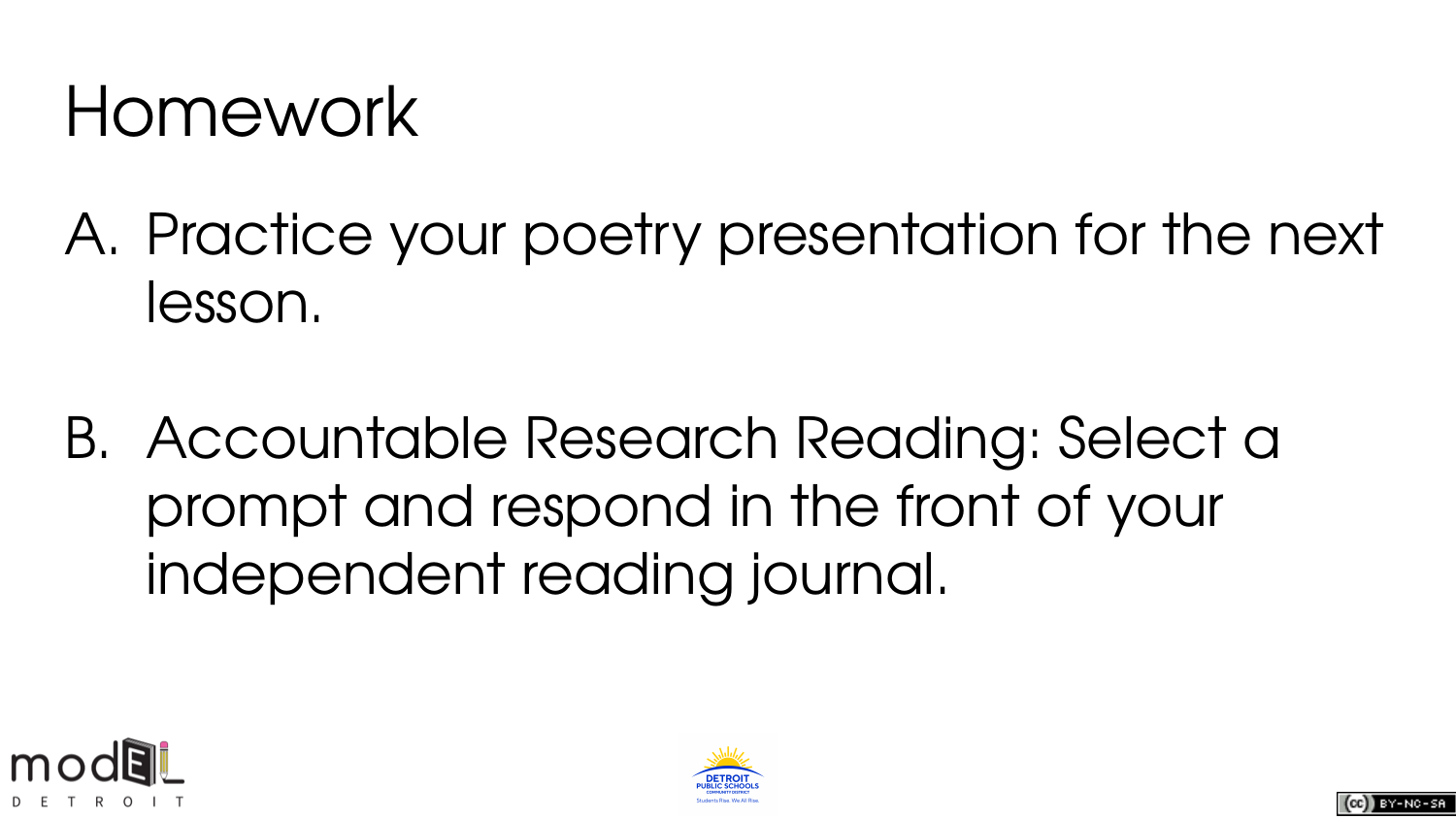

# Homework
Practice your poetry presentation for the next lesson.

Accountable Research Reading: Select a prompt and respond in the front of your independent reading journal.